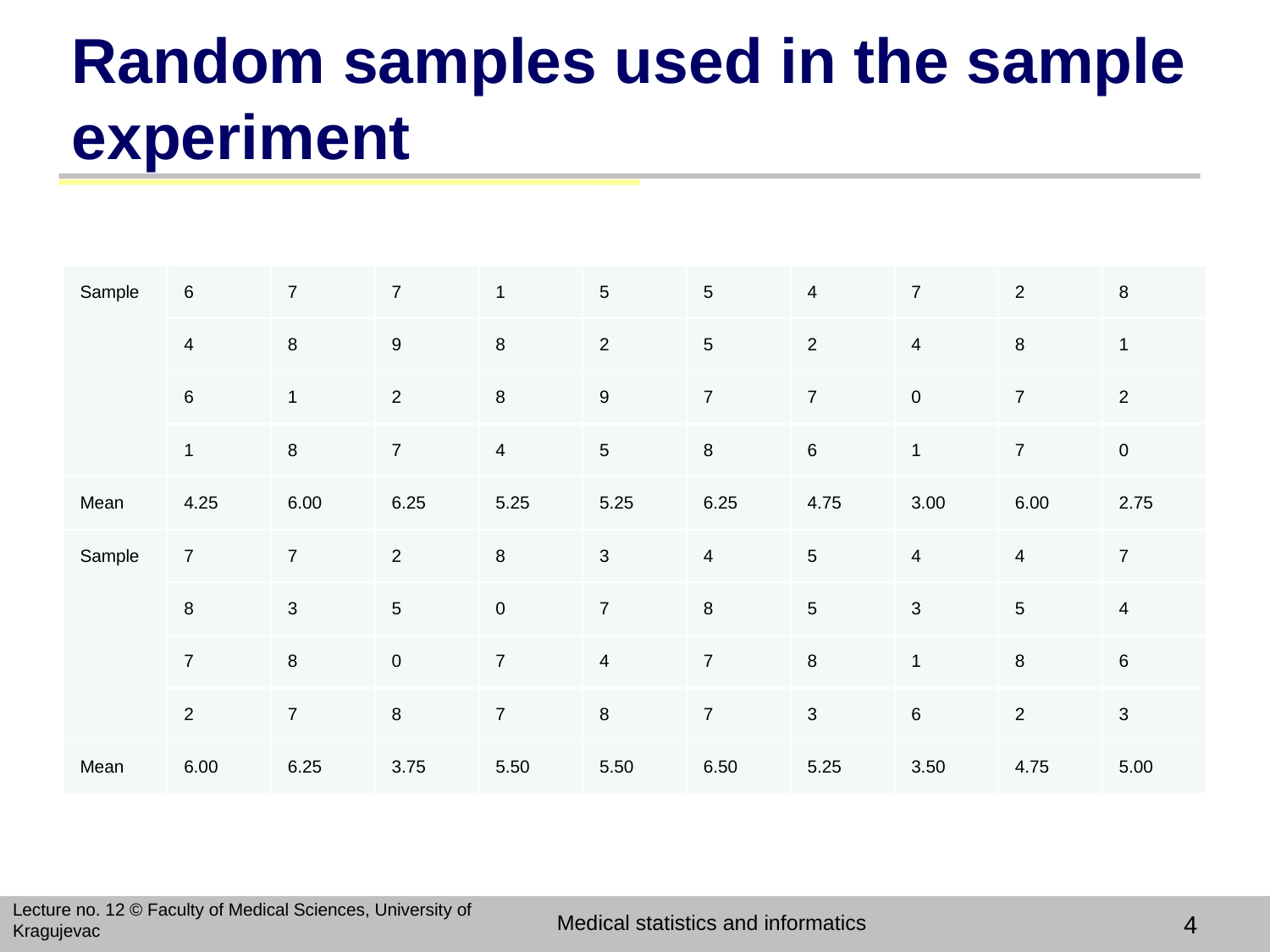

# Random samples used in the sample experiment
| Sample | 6 | 7 | 7 | 1 | 5 | 5 | 4 | 7 | 2 | 8 |
| --- | --- | --- | --- | --- | --- | --- | --- | --- | --- | --- |
|  | 4 | 8 | 9 | 8 | 2 | 5 | 2 | 4 | 8 | 1 |
|  | 6 | 1 | 2 | 8 | 9 | 7 | 7 | 0 | 7 | 2 |
|  | 1 | 8 | 7 | 4 | 5 | 8 | 6 | 1 | 7 | 0 |
| Mean | 4.25 | 6.00 | 6.25 | 5.25 | 5.25 | 6.25 | 4.75 | 3.00 | 6.00 | 2.75 |
| Sample | 7 | 7 | 2 | 8 | 3 | 4 | 5 | 4 | 4 | 7 |
|  | 8 | 3 | 5 | 0 | 7 | 8 | 5 | 3 | 5 | 4 |
|  | 7 | 8 | 0 | 7 | 4 | 7 | 8 | 1 | 8 | 6 |
|  | 2 | 7 | 8 | 7 | 8 | 7 | 3 | 6 | 2 | 3 |
| Mean | 6.00 | 6.25 | 3.75 | 5.50 | 5.50 | 6.50 | 5.25 | 3.50 | 4.75 | 5.00 |
Lecture no. 12 © Faculty of Medical Sciences, University of Kragujevac
Medical statistics and informatics
4